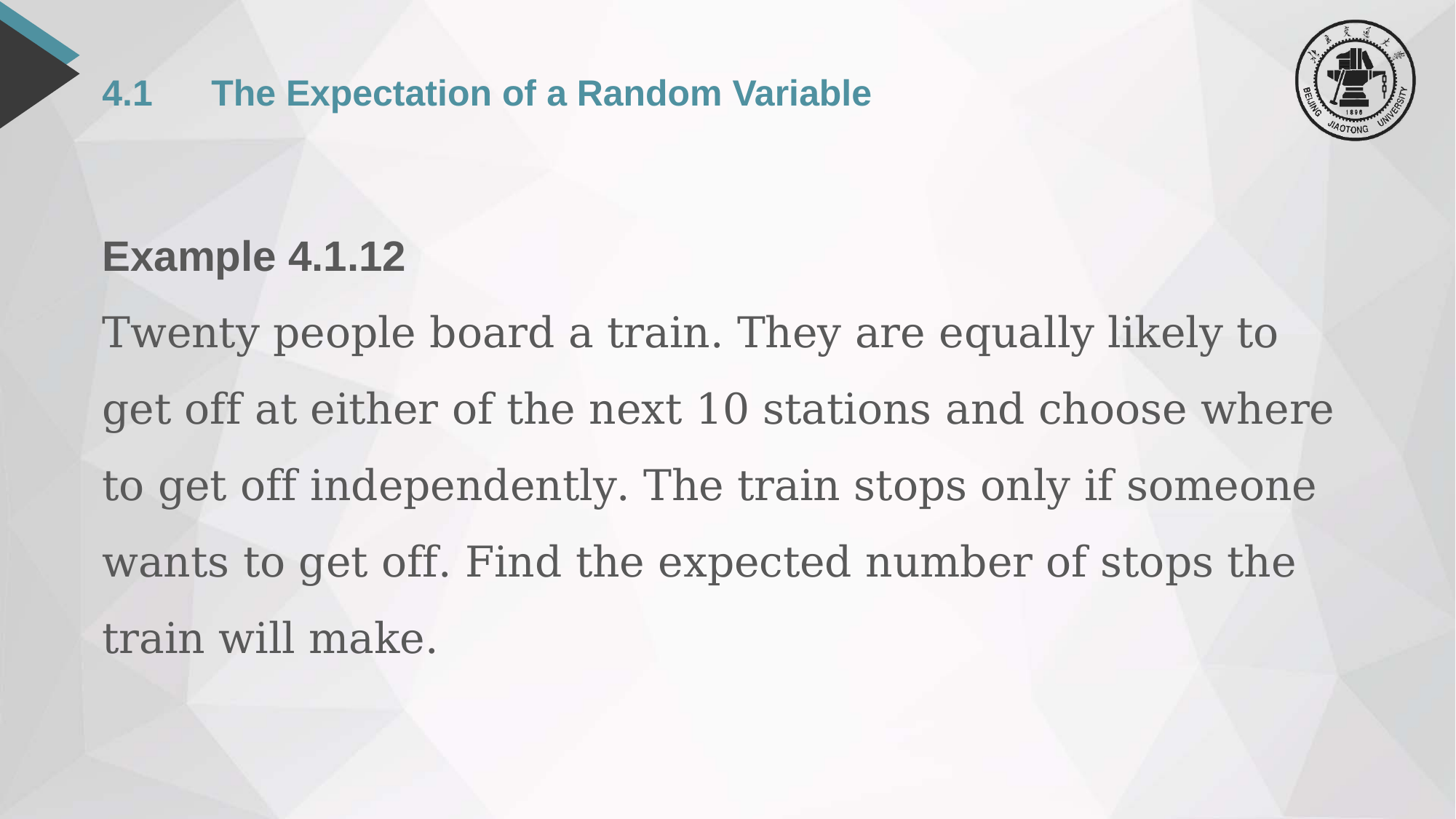

# 4.1	The Expectation of a Random Variable
Example 4.1.12
Twenty people board a train. They are equally likely to get off at either of the next 10 stations and choose where to get off independently. The train stops only if someone wants to get off. Find the expected number of stops the train will make.